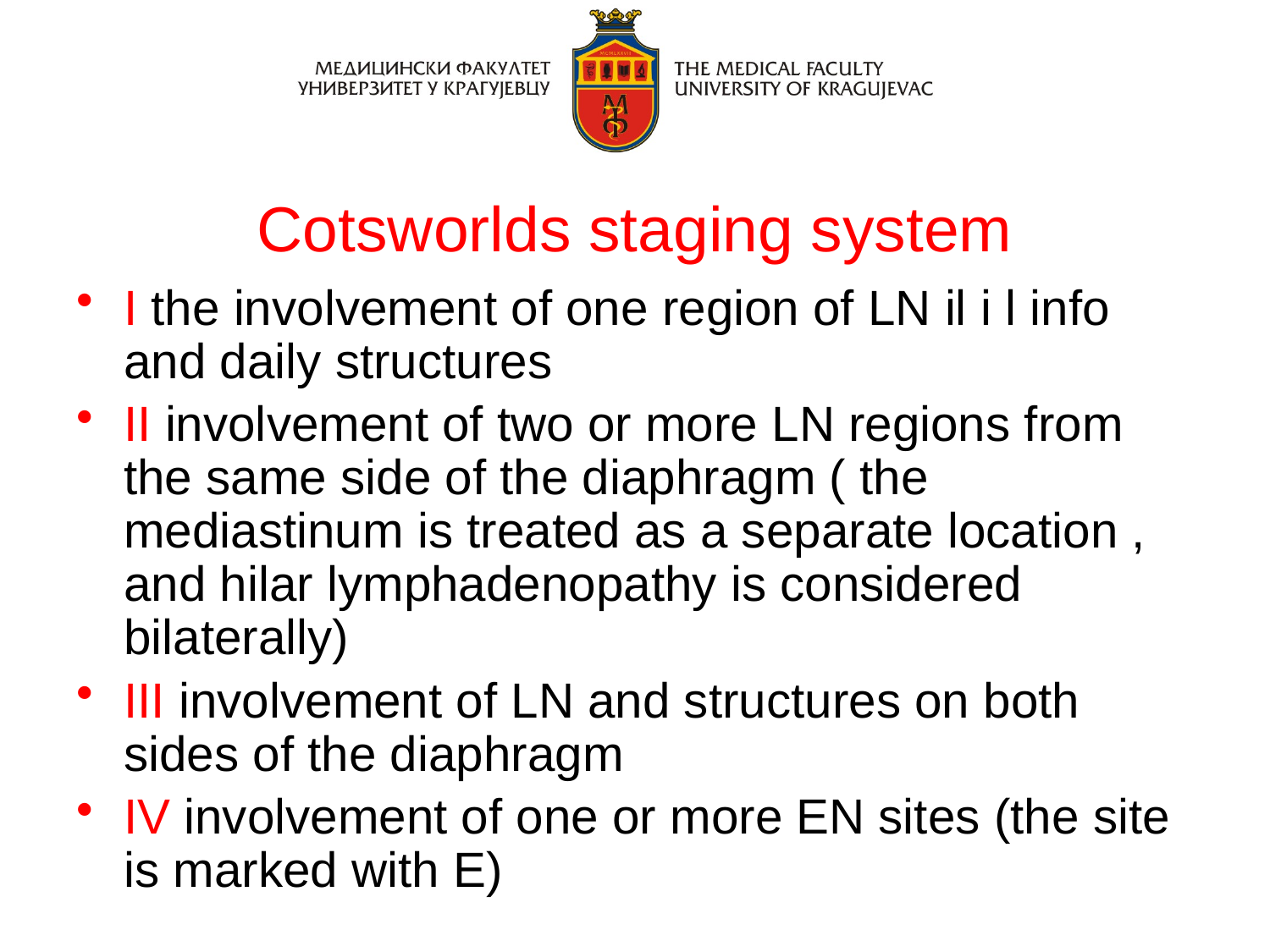

Cotsworlds staging system
I the involvement of one region of LN il i l info and daily structures
II involvement of two or more LN regions from the same side of the diaphragm ( the mediastinum is treated as a separate location , and hilar lymphadenopathy is considered bilaterally)
III involvement of LN and structures on both sides of the diaphragm
IV involvement of one or more EN sites (the site is marked with E)